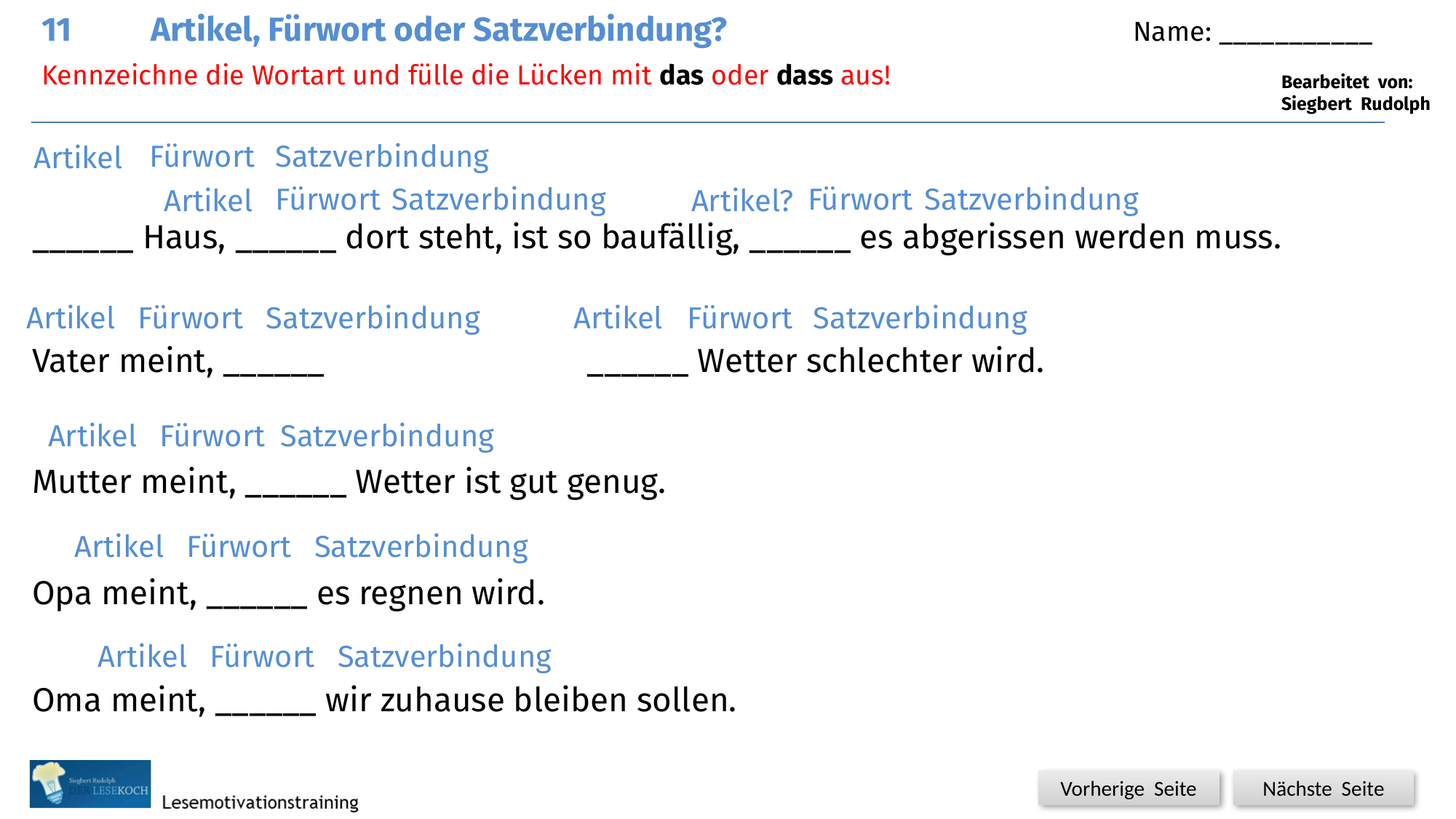

11	Artikel, Fürwort oder Satzverbindung? 				Name: ___________
# Kennzeichne die Wortart und fülle die Lücken mit das oder dass aus!
12
Fürwort
Satzverbindung
Artikel
Fürwort
Satzverbindung
Fürwort
Satzverbindung
Artikel
Artikel?
______ Haus, ______ dort steht, ist so baufällig, ______ es abgerissen werden muss.
Artikel
Fürwort
Satzverbindung
Artikel
Fürwort
Satzverbindung
Vater meint, ______                              ______ Wetter schlechter wird.
Artikel
Fürwort
Satzverbindung
Mutter meint, ______ Wetter ist gut genug.
Artikel
Fürwort
Satzverbindung
Opa meint, ______ es regnen wird.
Artikel
Fürwort
Satzverbindung
Oma meint, ______ wir zuhause bleiben sollen.